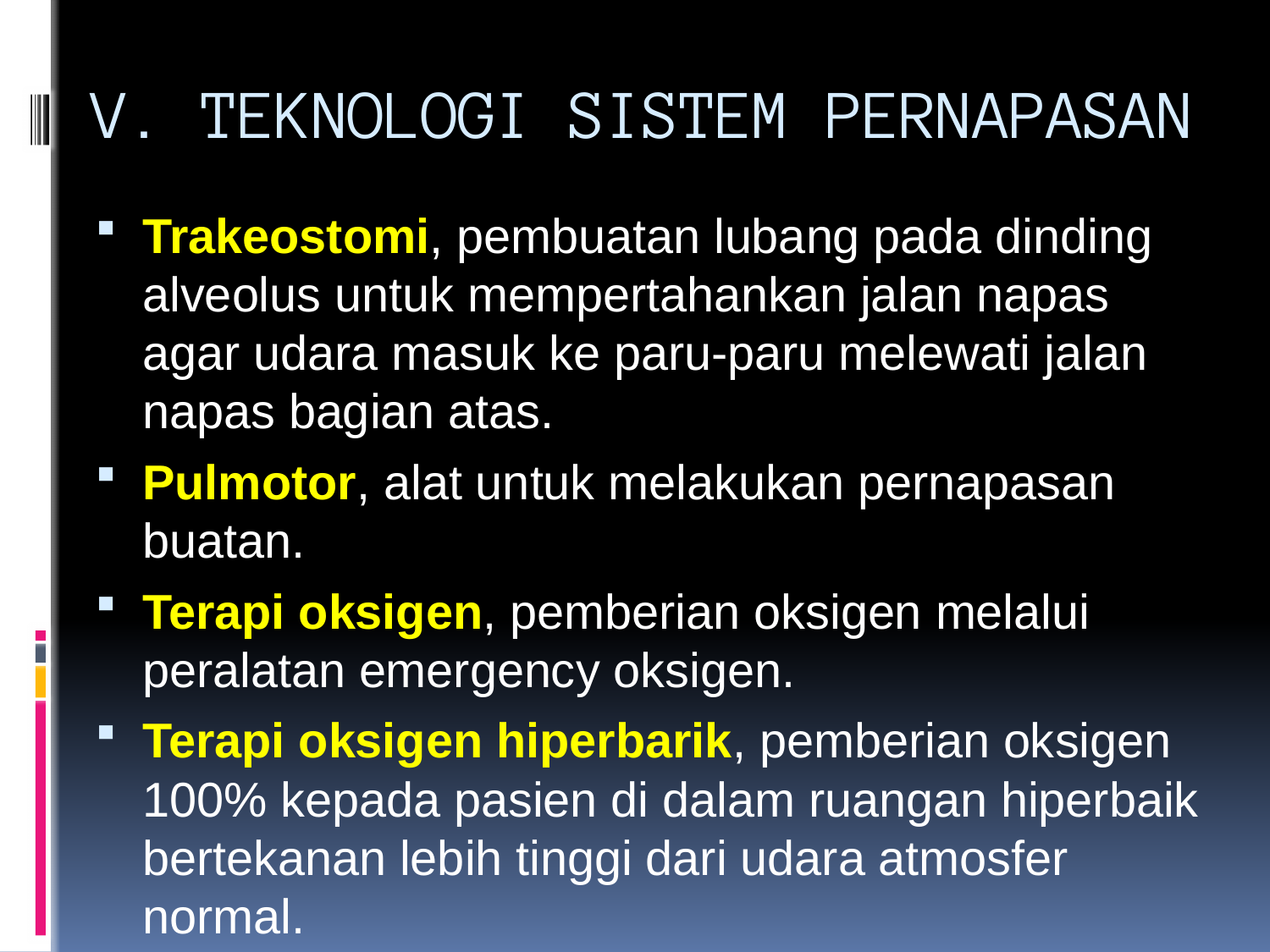

# V. TEKNOLOGI SISTEM PERNAPASAN
Trakeostomi, pembuatan lubang pada dinding alveolus untuk mempertahankan jalan napas agar udara masuk ke paru-paru melewati jalan napas bagian atas.
Pulmotor, alat untuk melakukan pernapasan buatan.
Terapi oksigen, pemberian oksigen melalui peralatan emergency oksigen.
Terapi oksigen hiperbarik, pemberian oksigen 100% kepada pasien di dalam ruangan hiperbaik bertekanan lebih tinggi dari udara atmosfer normal.